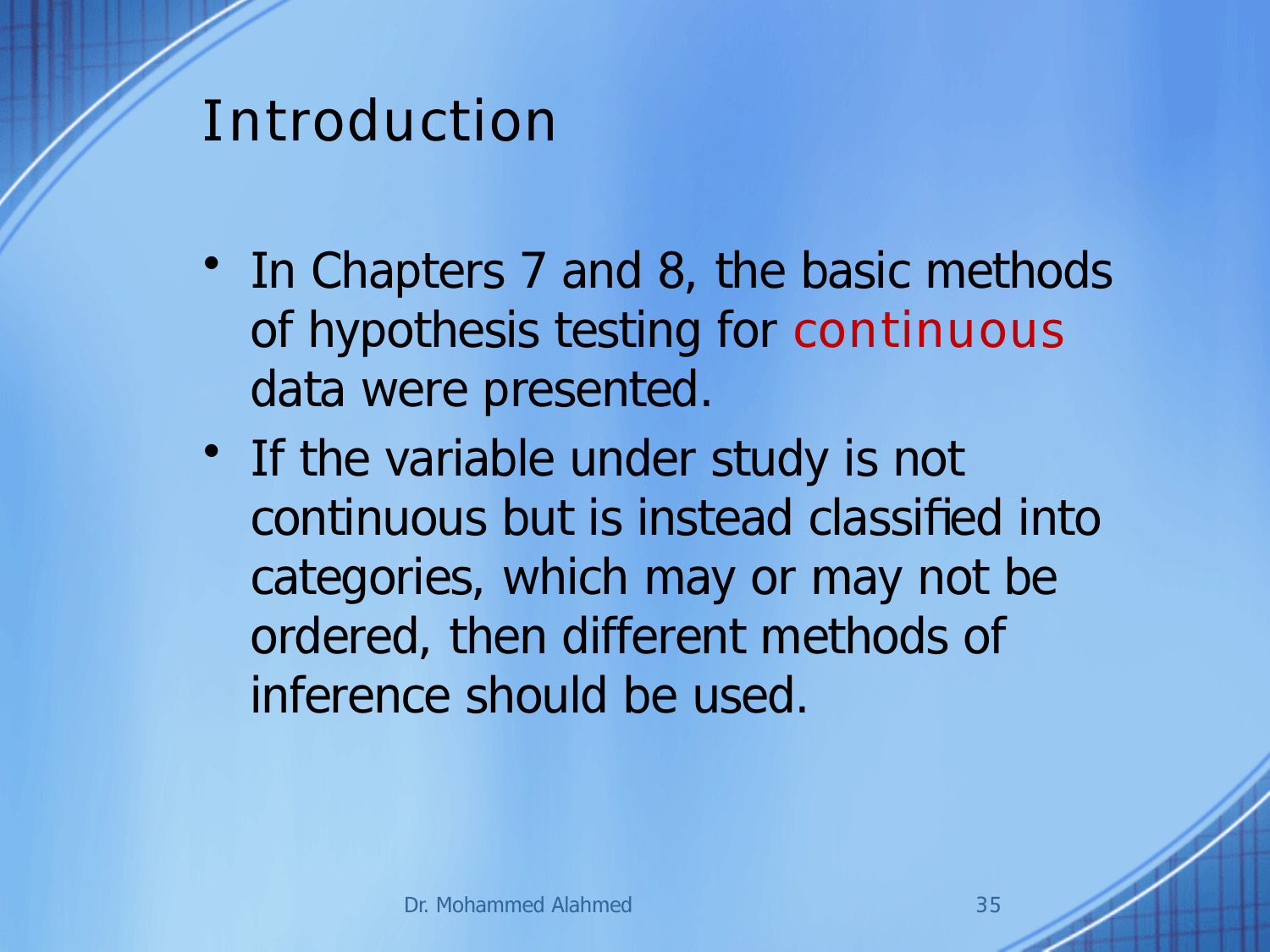

# Introduction
In Chapters 7 and 8, the basic methods of hypothesis testing for continuous data were presented.
If the variable under study is not continuous but is instead classified into categories, which may or may not be ordered, then different methods of inference should be used.
Dr. Mohammed Alahmed
35